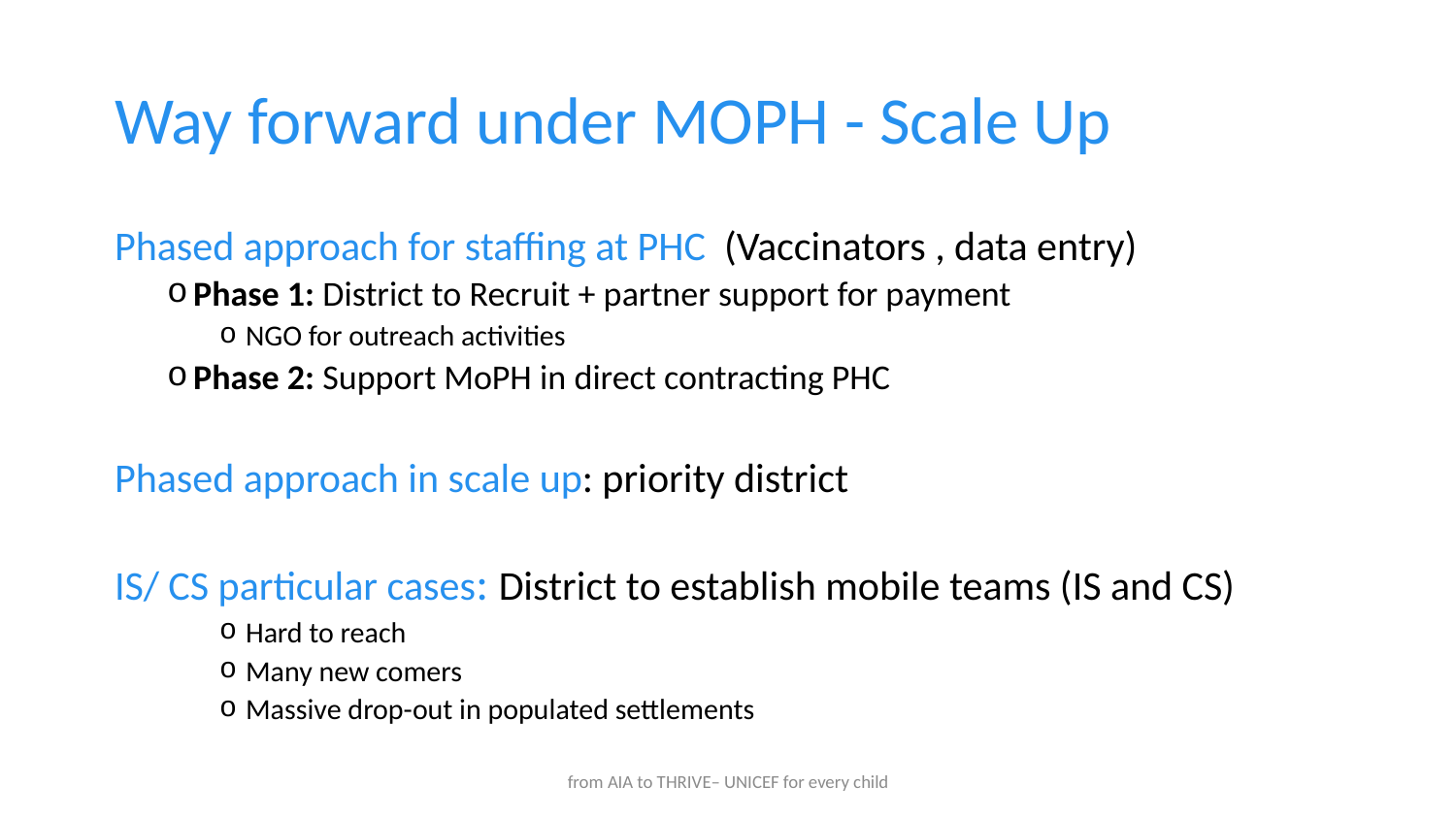

# Way forward under MOPH - Scale Up
Phased approach for staffing at PHC  (Vaccinators , data entry)
Phase 1: District to Recruit + partner support for payment
NGO for outreach activities
Phase 2: Support MoPH in direct contracting PHC

Phased approach in scale up: priority district

IS/ CS particular cases: District to establish mobile teams (IS and CS)
Hard to reach
Many new comers
Massive drop-out in populated settlements

from AIA to THRIVE– UNICEF for every child